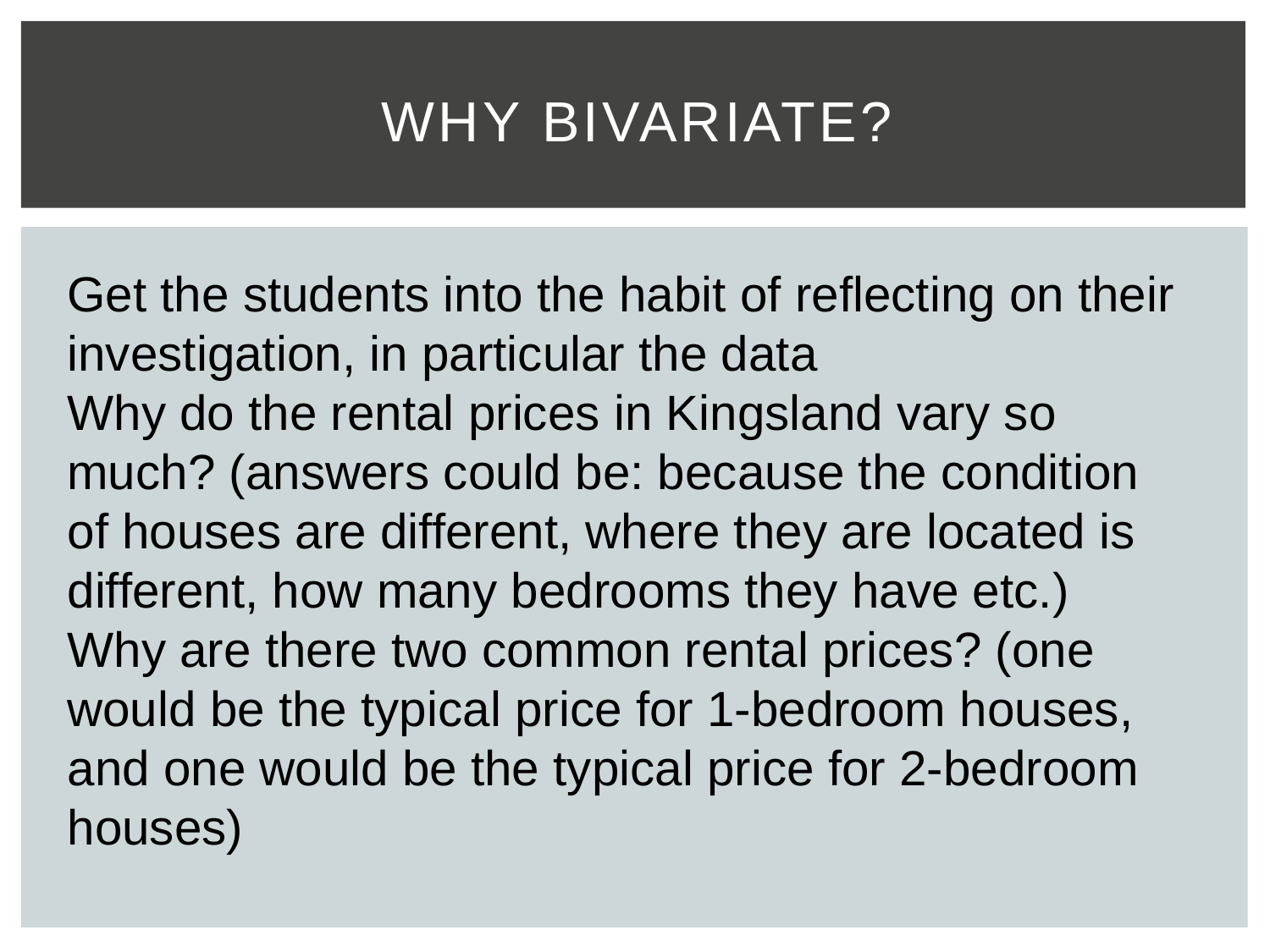

# Why bivariate?
Get the students into the habit of reflecting on their investigation, in particular the data
Why do the rental prices in Kingsland vary so much? (answers could be: because the condition of houses are different, where they are located is different, how many bedrooms they have etc.)
Why are there two common rental prices? (one would be the typical price for 1-bedroom houses, and one would be the typical price for 2-bedroom houses)